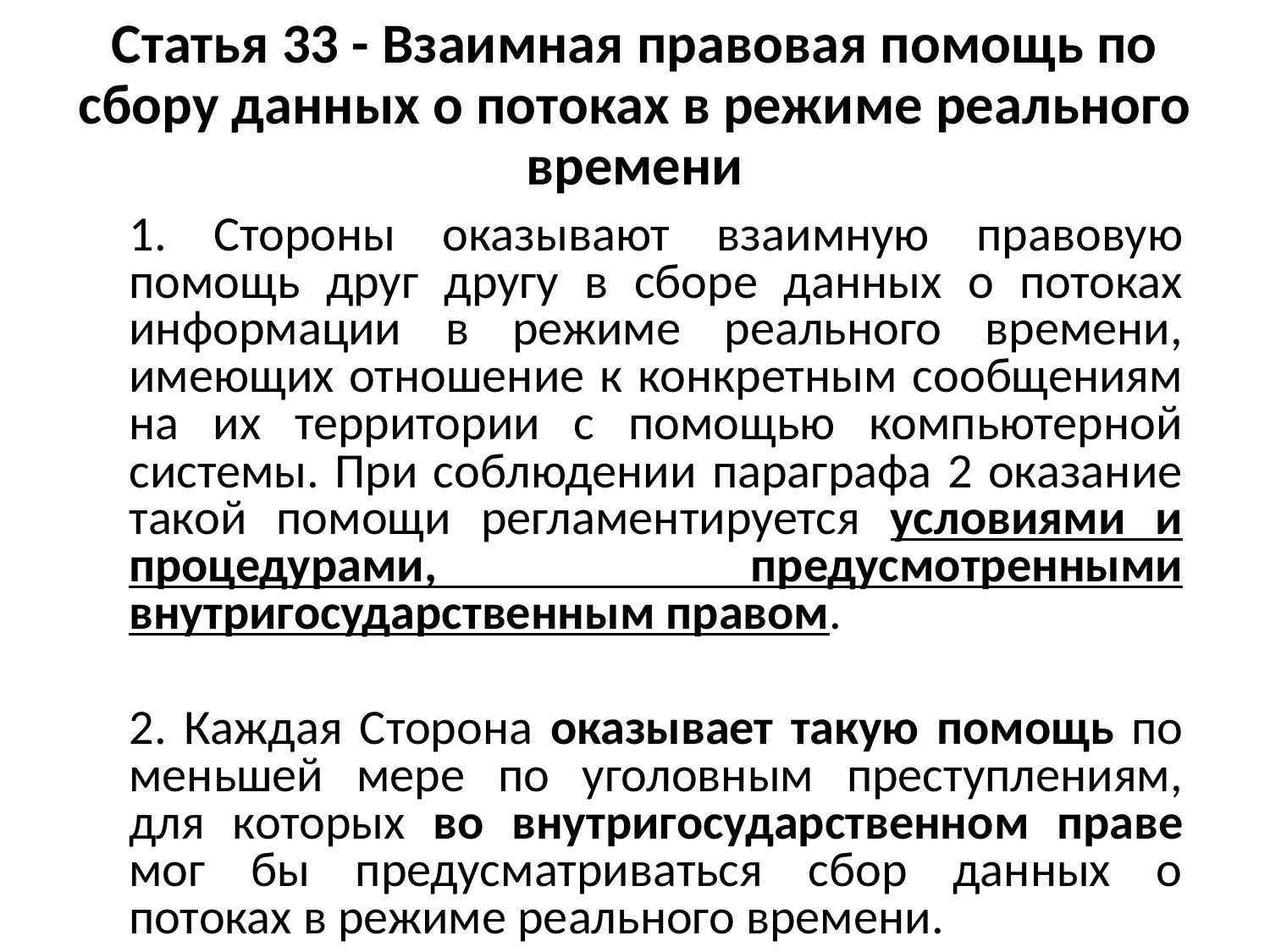

# Статья 33 - Взаимная правовая помощь по сбору данных о потоках в режиме реального времени
 Стороны оказывают взаимную правовую помощь друг другу в сборе данных о потоках информации в режиме реального времени, имеющих отношение к конкретным сообщениям на их территории с помощью компьютерной системы. При соблюдении параграфа 2 оказание такой помощи регламентируется условиями и процедурами, предусмотренными внутригосударственным правом.

 Каждая Сторона оказывает такую помощь по меньшей мере по уголовным преступлениям, для которых во внутригосударственном праве мог бы предусматриваться сбор данных о потоках в режиме реального времени.